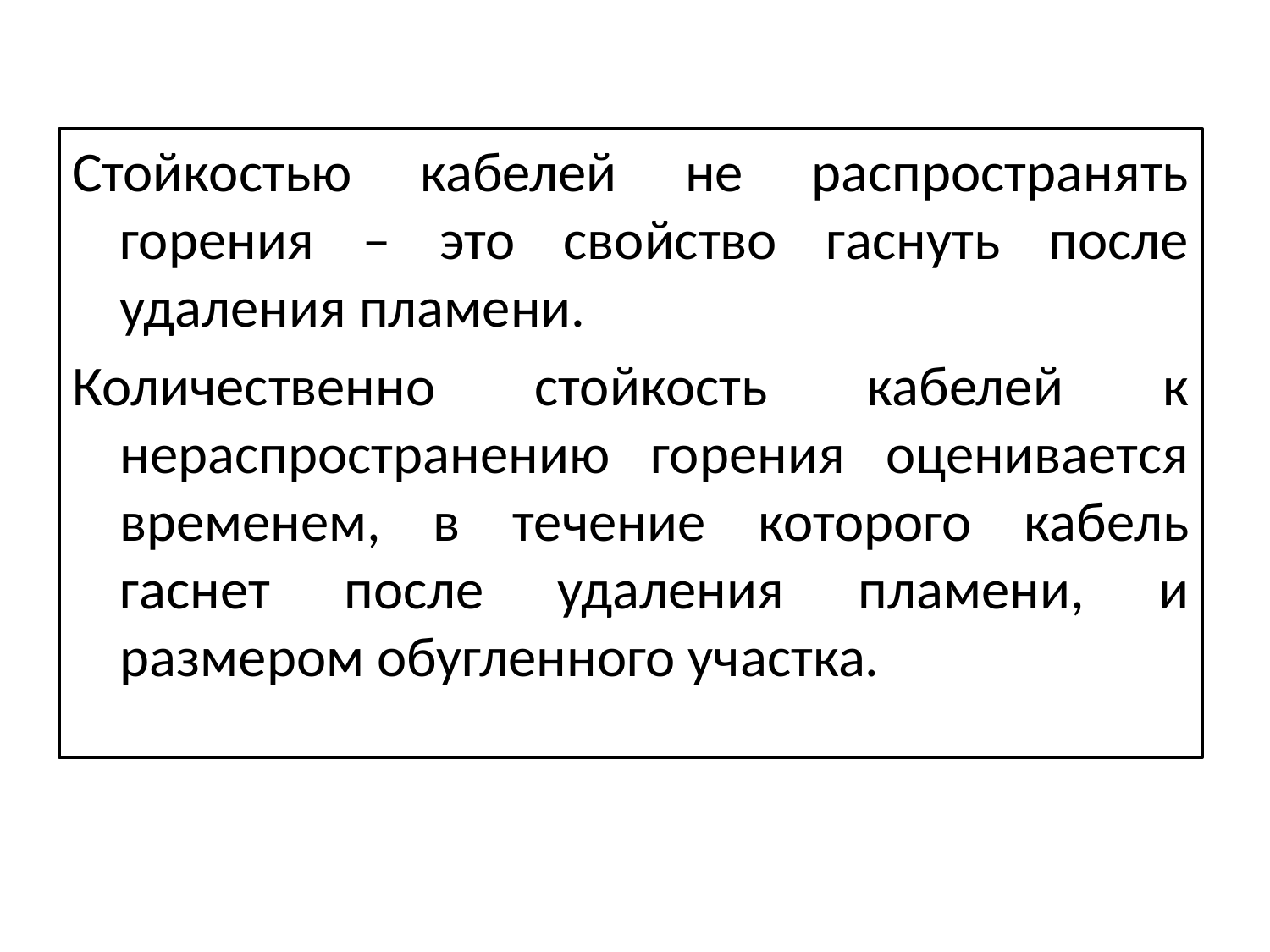

#
Стойкостью кабелей не распространять горения – это свойство гаснуть после удаления пламени.
Количественно стойкость кабелей к нераспространению горения оценивается временем, в течение которого кабель гаснет после удаления пламени, и размером обугленного участка.